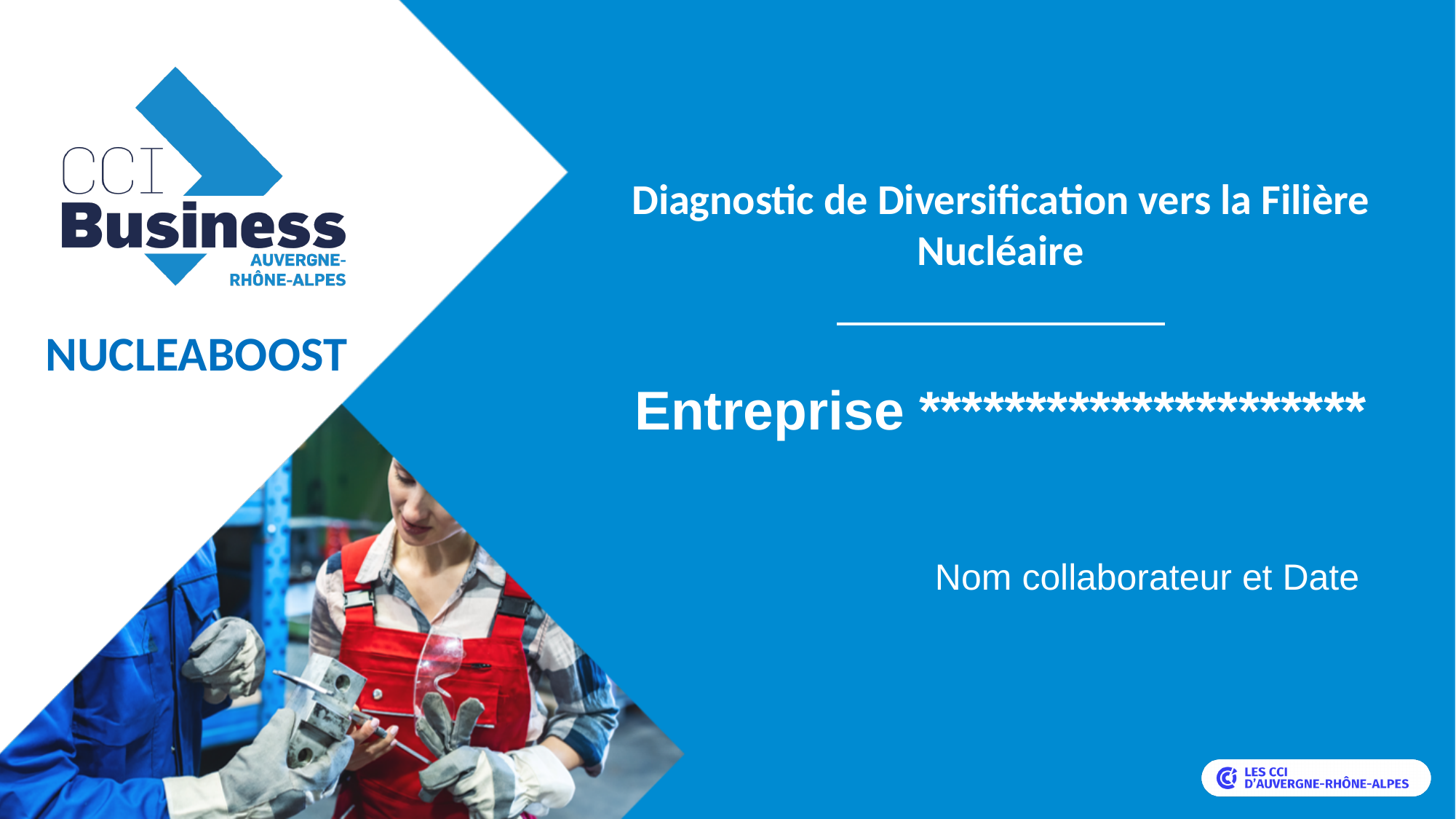

Diagnostic de Diversification vers la Filière Nucléaire

Entreprise *********************

NUCLEABOOST
Nom collaborateur et Date